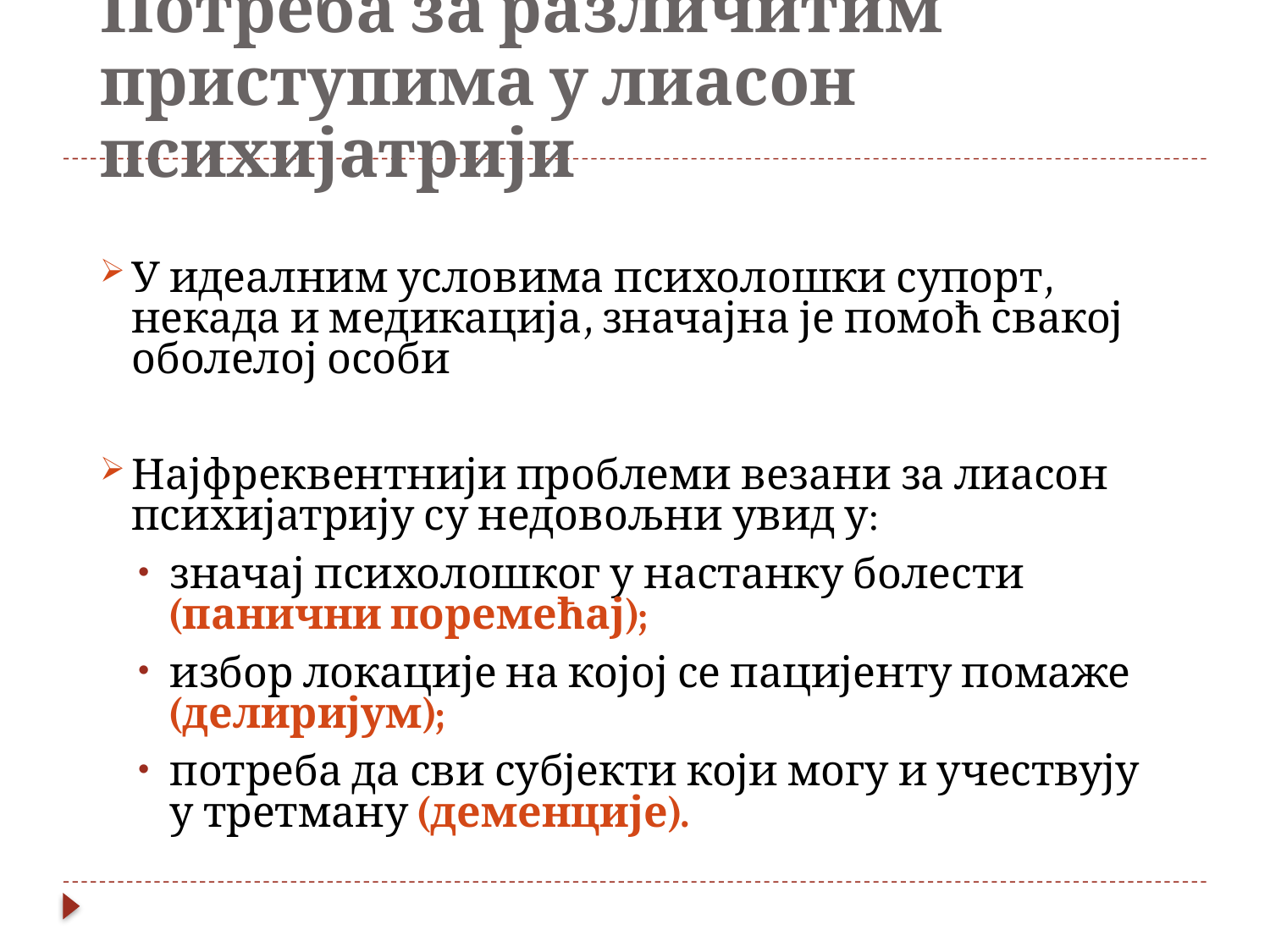

# Потреба за различитим приступима у лиасон психијатрији
У идеалним условима психолошки супорт, некада и медикација, значајна је помоћ свакој оболелој особи

Најфреквентнији проблеми везани за лиасон психијатрију су недовољни увид у:
значај психолошког у настанку болести (панични поремећај);
избор локације на којој се пацијенту помаже (делиријум);
потреба да сви субјекти који могу и учествују у третману (деменције).